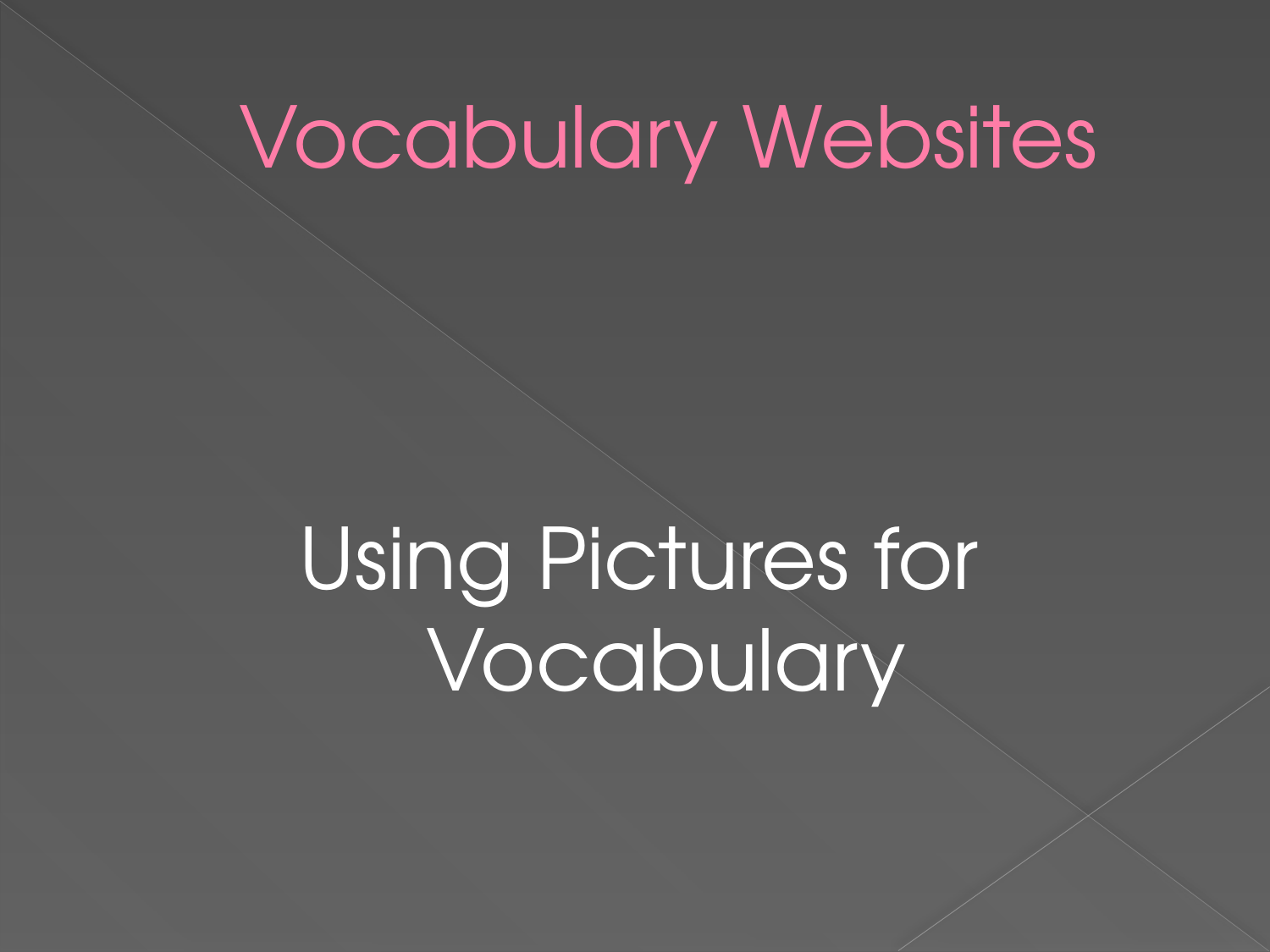

# Vocabulary Websites

Using Pictures for Vocabulary